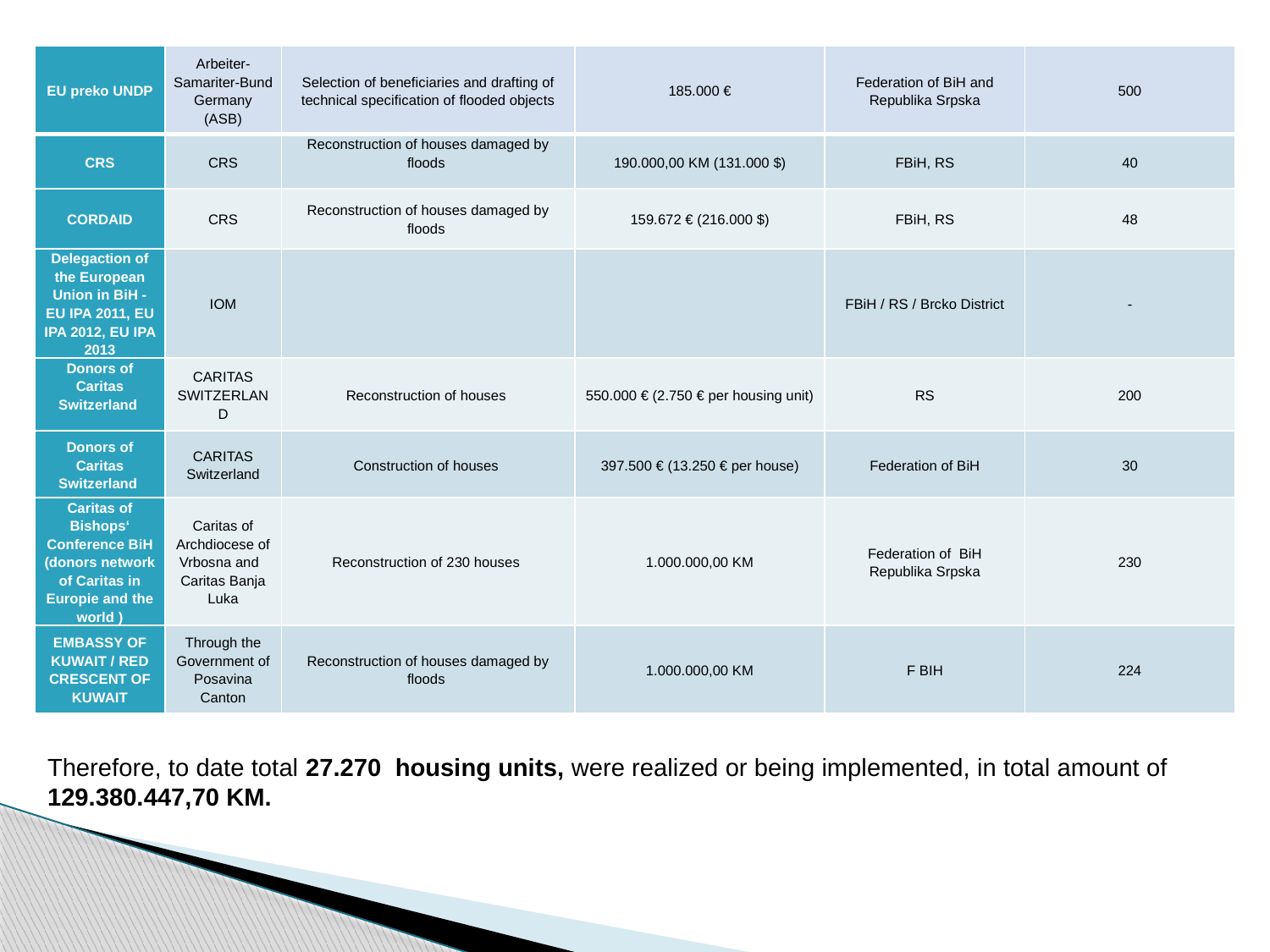

| EU preko UNDP | Arbeiter-Samariter-Bund Germany (ASB) | Selection of beneficiaries and drafting of technical specification of flooded objects | 185.000 € | Federation of BiH and Republika Srpska | 500 |
| --- | --- | --- | --- | --- | --- |
| CRS | CRS | Reconstruction of houses damaged by floods | 190.000,00 KM (131.000 $) | FBiH, RS | 40 |
| CORDAID | CRS | Reconstruction of houses damaged by floods | 159.672 € (216.000 $) | FBiH, RS | 48 |
| Delegaction of the European Union in BiH - EU IPA 2011, EU IPA 2012, EU IPA 2013 | IOM |  |  | FBiH / RS / Brcko District | - |
| Donors of Caritas Switzerland | CARITAS SWITZERLAND | Reconstruction of houses | 550.000 € (2.750 € per housing unit) | RS | 200 |
| Donors of Caritas Switzerland | CARITAS Switzerland | Construction of houses | 397.500 € (13.250 € per house) | Federation of BiH | 30 |
| Caritas of Bishops‘ Conference BiH (donors network of Caritas in Europie and the world ) | Caritas of Archdiocese of Vrbosna and Caritas Banja Luka | Reconstruction of 230 houses | 1.000.000,00 KM | Federation of BiH Republika Srpska | 230 |
| EMBASSY OF KUWAIT / RED CRESCENT OF KUWAIT | Through the Government of Posavina Canton | Reconstruction of houses damaged by floods | 1.000.000,00 KM | F BIH | 224 |

Therefore, to date total 27.270  housing units, were realized or being implemented, in total amount of  129.380.447,70 KM.